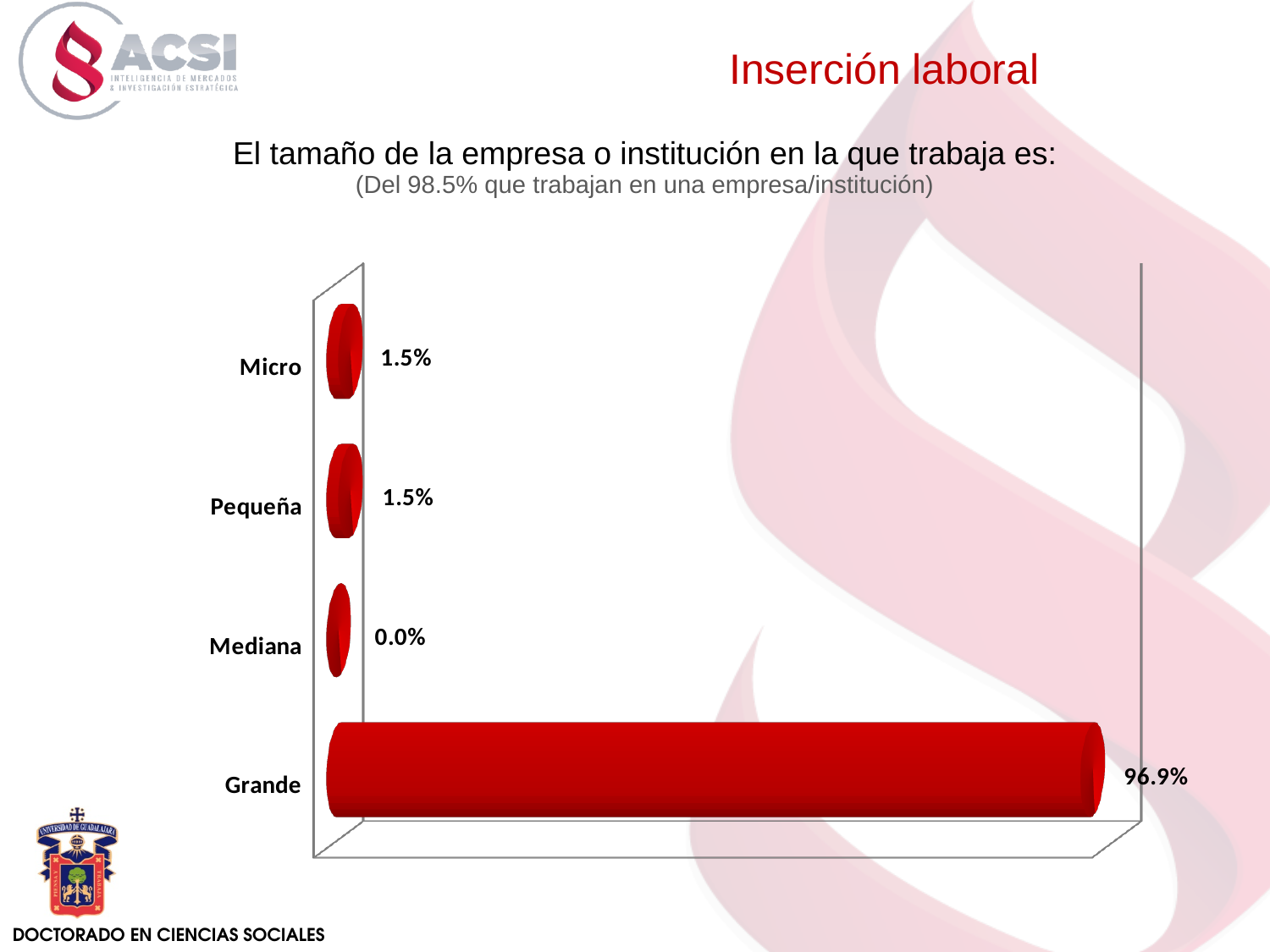

Inserción laboral

[unsupported chart]

El tamaño de la empresa o institución en la que trabaja es:
(Del 98.5% que trabajan en una empresa/institución)